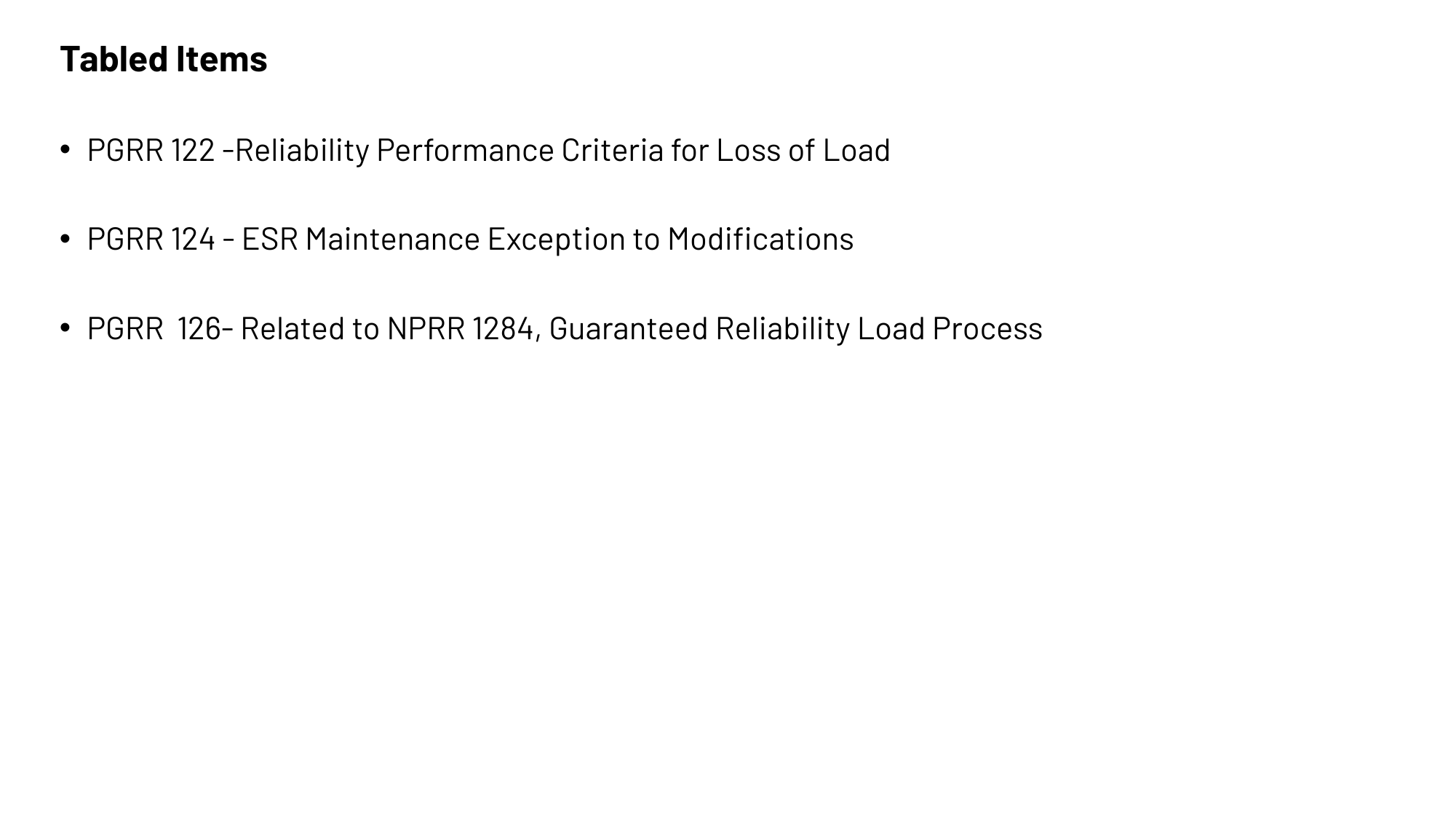

Tabled Items
PGRR 122 -Reliability Performance Criteria for Loss of Load
PGRR 124 - ESR Maintenance Exception to Modifications
PGRR  126- Related to NPRR 1284, Guaranteed Reliability Load Process